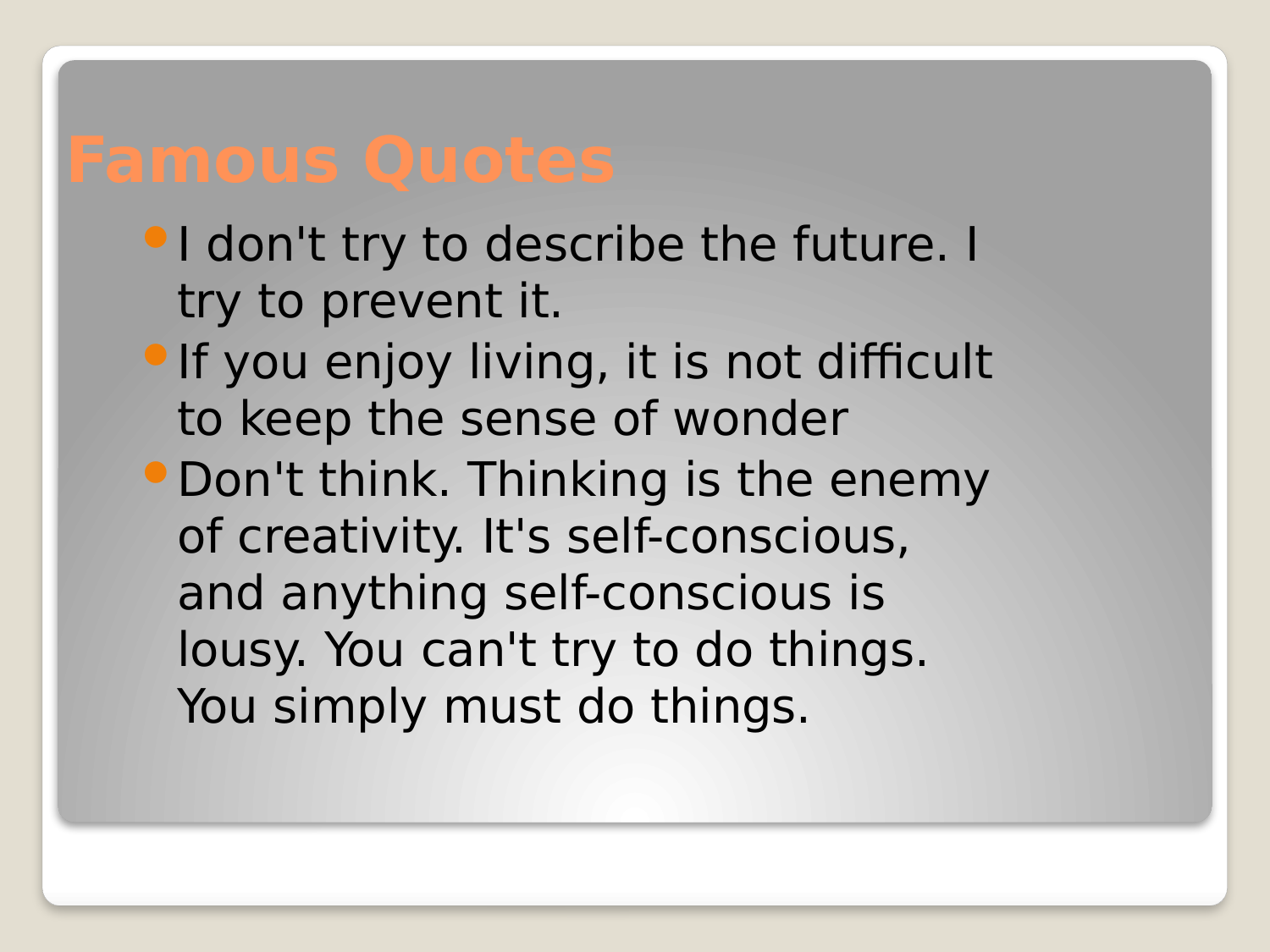

# Famous Quotes
I don't try to describe the future. I try to prevent it.
If you enjoy living, it is not difficult to keep the sense of wonder
Don't think. Thinking is the enemy of creativity. It's self-conscious, and anything self-conscious is lousy. You can't try to do things. You simply must do things.